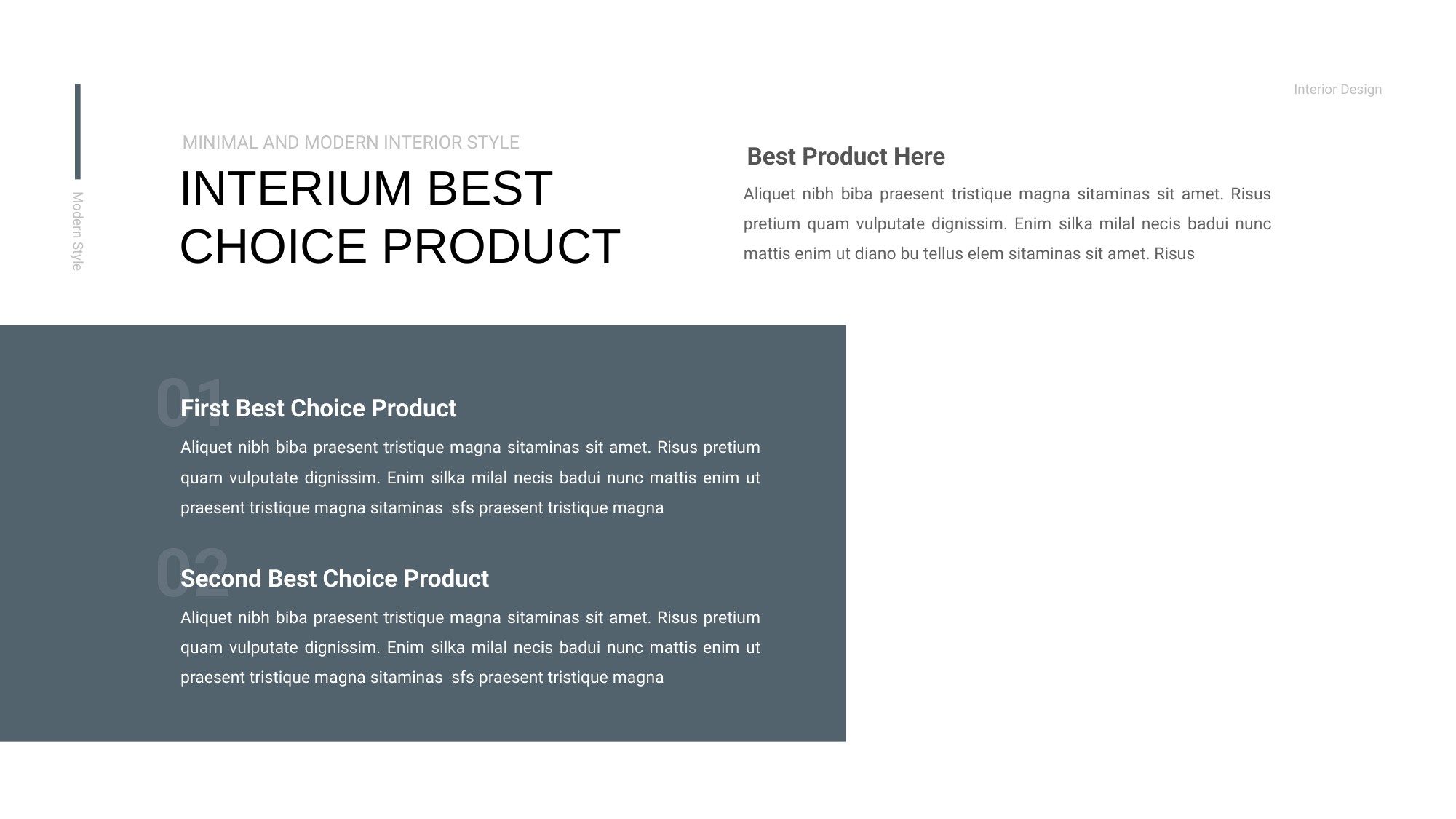

Interior Design

MINIMAL AND MODERN INTERIOR STYLE
Best Product Here
INTERIUM BEST CHOICE PRODUCT
Aliquet nibh biba praesent tristique magna sitaminas sit amet. Risus pretium quam vulputate dignissim. Enim silka milal necis badui nunc mattis enim ut diano bu tellus elem sitaminas sit amet. Risus
Modern Style

01
First Best Choice Product
Aliquet nibh biba praesent tristique magna sitaminas sit amet. Risus pretium quam vulputate dignissim. Enim silka milal necis badui nunc mattis enim ut praesent tristique magna sitaminas  sfs praesent tristique magna
02
Second Best Choice Product
Aliquet nibh biba praesent tristique magna sitaminas sit amet. Risus pretium quam vulputate dignissim. Enim silka milal necis badui nunc mattis enim ut praesent tristique magna sitaminas  sfs praesent tristique magna